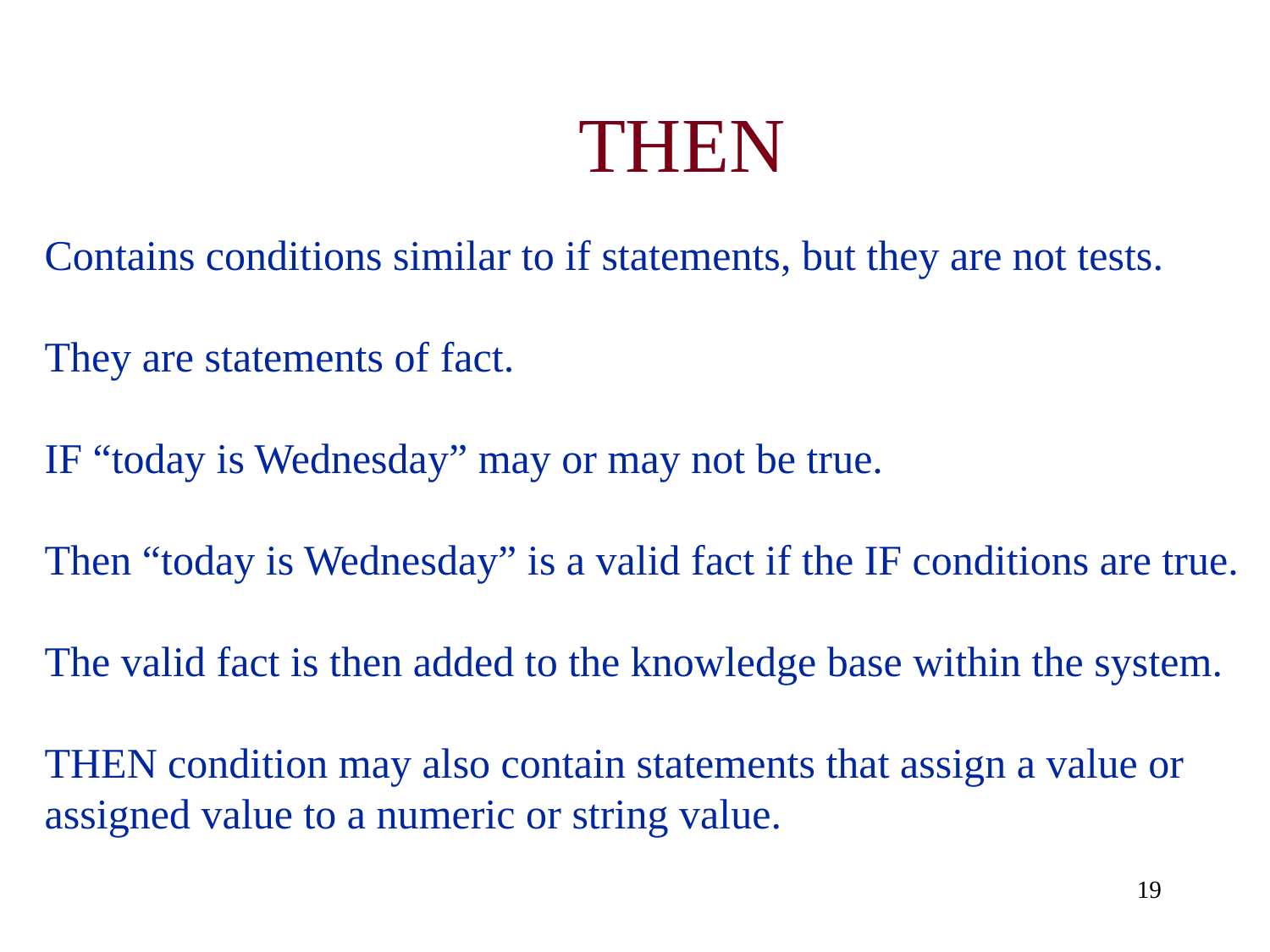

# THEN
Contains conditions similar to if statements, but they are not tests.

They are statements of fact.

IF “today is Wednesday” may or may not be true.

Then “today is Wednesday” is a valid fact if the IF conditions are true.

The valid fact is then added to the knowledge base within the system.

THEN condition may also contain statements that assign a value or
assigned value to a numeric or string value.
19